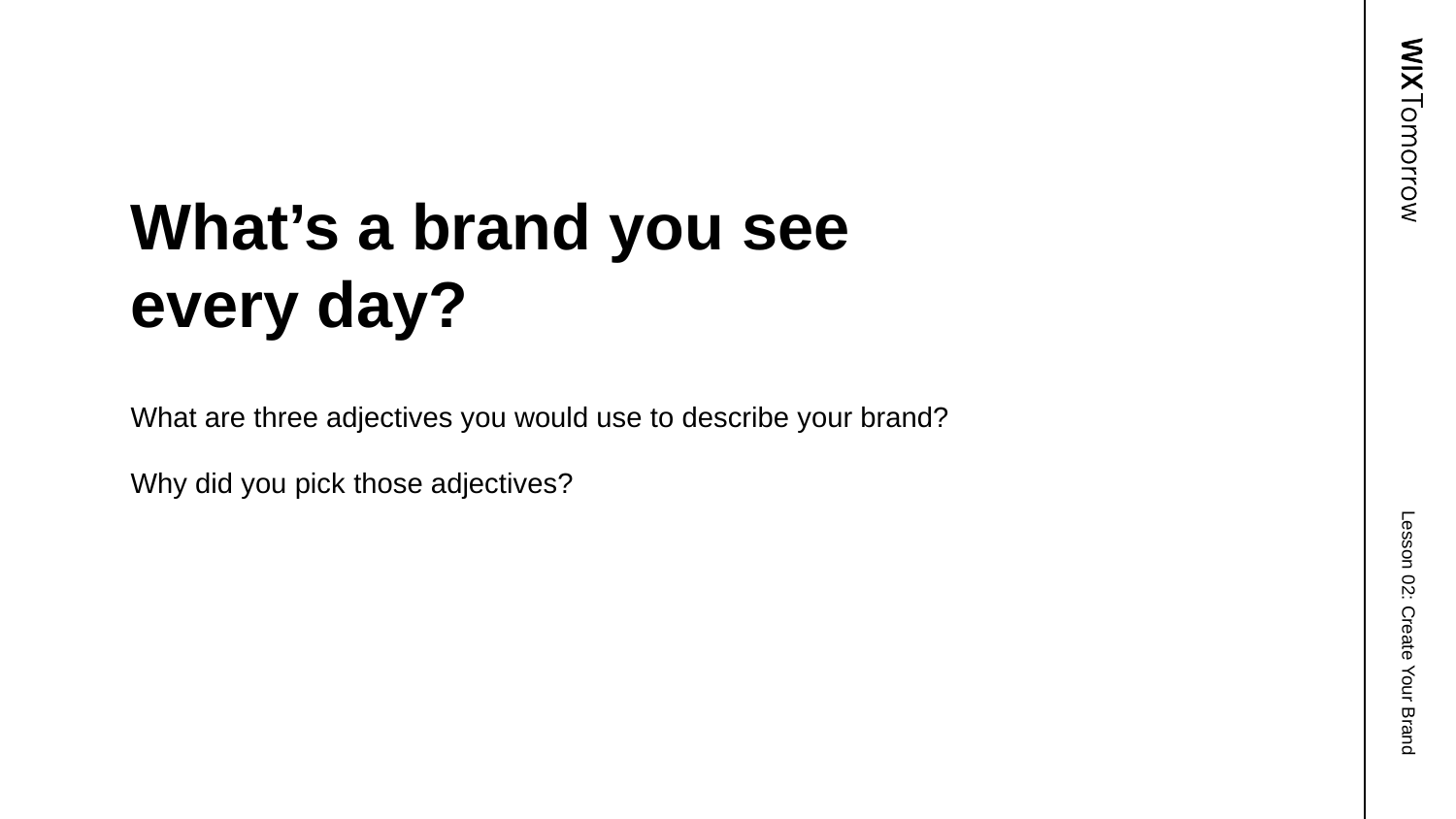

# What’s a brand you see
every day?
What are three adjectives you would use to describe your brand?
Why did you pick those adjectives?